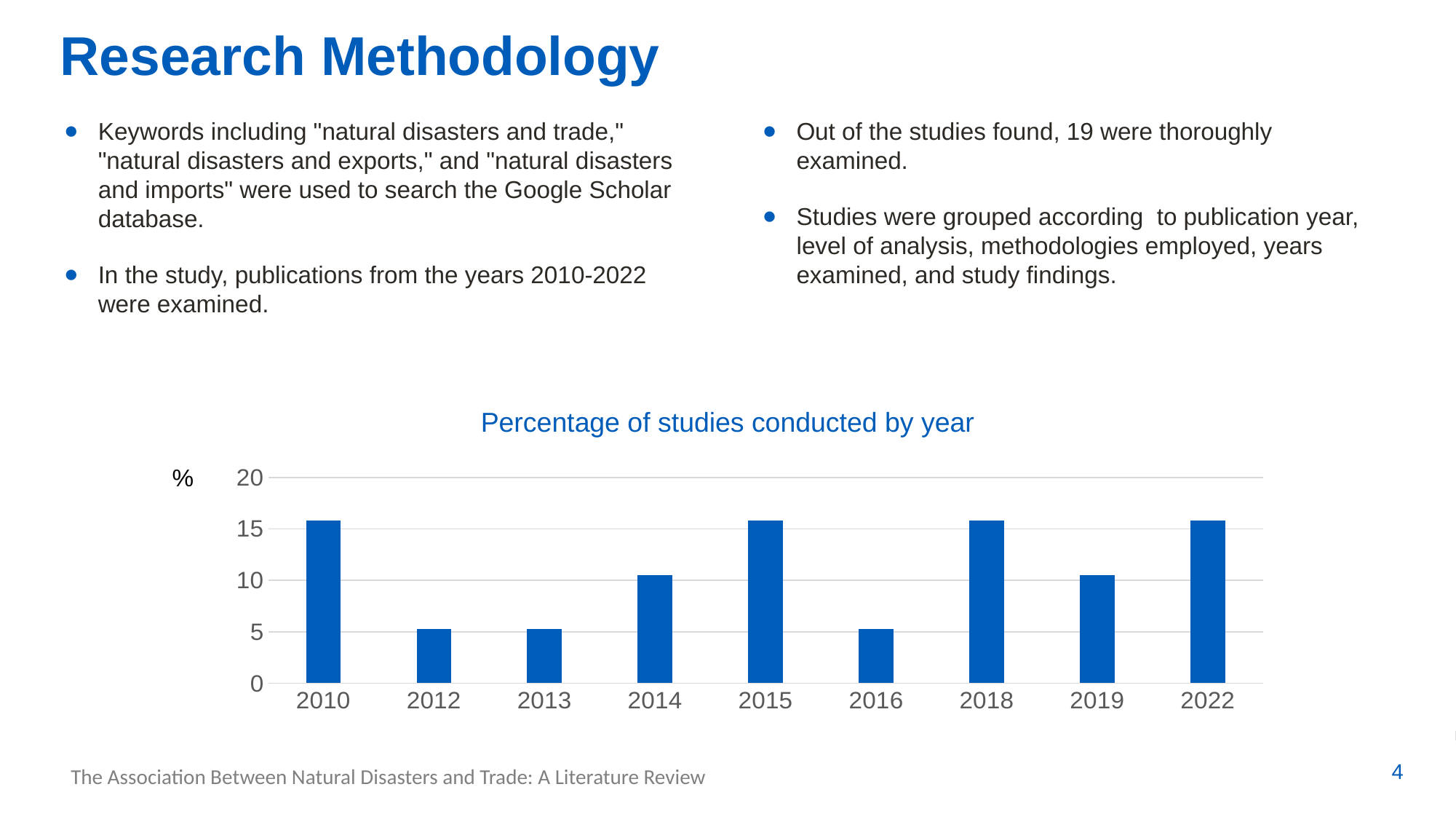

Research Methodology
Keywords including "natural disasters and trade," "natural disasters and exports," and "natural disasters and imports" were used to search the Google Scholar database.
In the study, publications from the years 2010-2022 were examined.
Out of the studies found, 19 were thoroughly examined.
Studies were grouped according  to publication year, level of analysis, methodologies employed, years examined, and study findings.
Percentage of studies conducted by year
%

### Chart

| Category | Yüzde |
|---|---|
| 2010 | 15.789473684210526 |
| 2012 | 5.263157894736842 |
| 2013 | 5.263157894736842 |
| 2014 | 10.526315789473683 |
| 2015 | 15.789473684210526 |
| 2016 | 5.263157894736842 |
| 2018 | 15.789473684210526 |
| 2019 | 10.526315789473683 |
| 2022 | 15.789473684210526 |
4
The Association Between Natural Disasters and Trade: A Literature Review